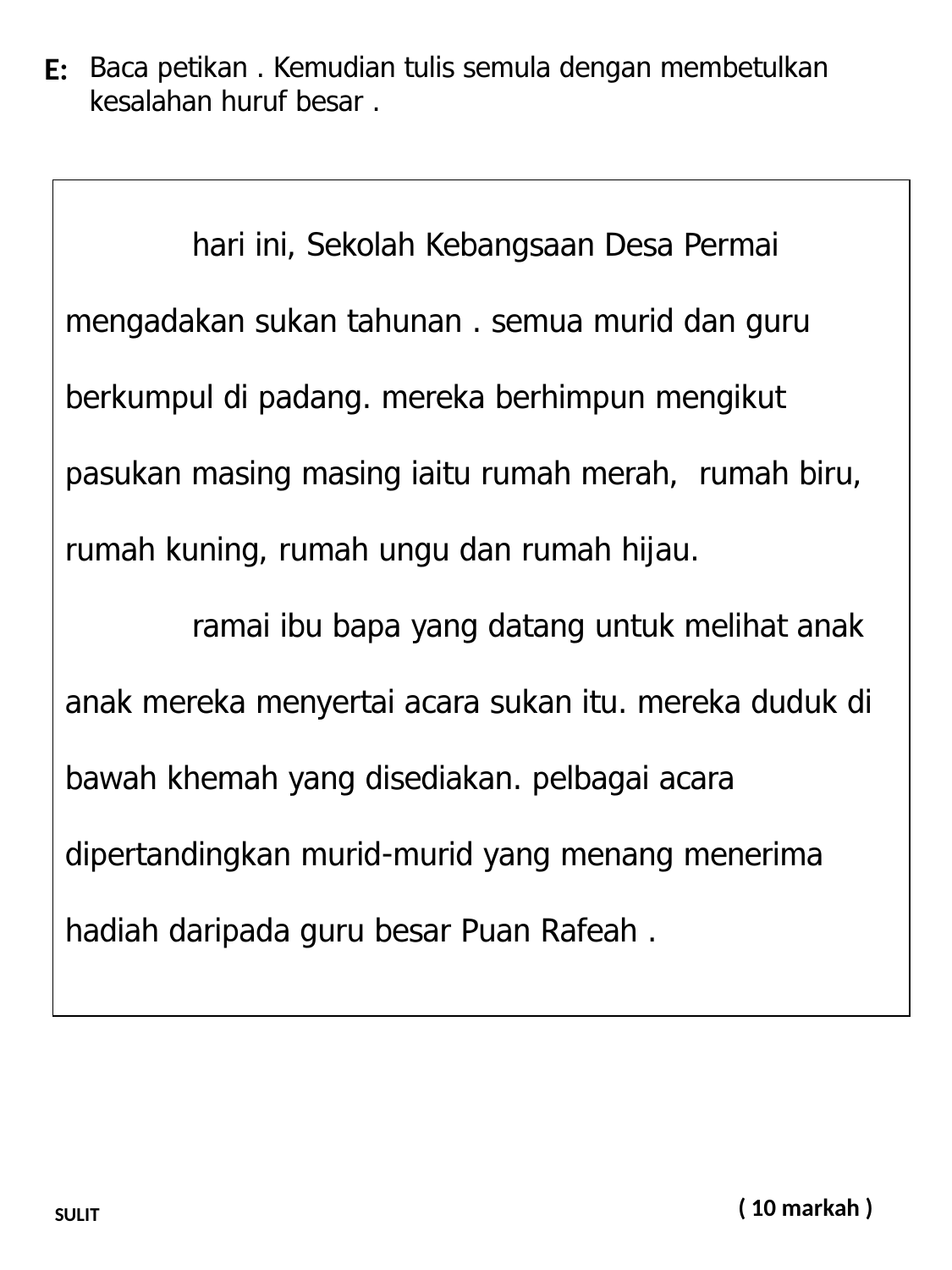

E:
    Baca petikan . Kemudian tulis semula dengan membetulkan
    kesalahan huruf besar .

	hari ini, Sekolah Kebangsaan Desa Permai mengadakan sukan tahunan . semua murid dan guru berkumpul di padang. mereka berhimpun mengikut pasukan masing masing iaitu rumah merah,  rumah biru, rumah kuning, rumah ungu dan rumah hijau.
	ramai ibu bapa yang datang untuk melihat anak anak mereka menyertai acara sukan itu. mereka duduk di bawah khemah yang disediakan. pelbagai acara dipertandingkan murid-murid yang menang menerima hadiah daripada guru besar Puan Rafeah .
     ( 10 markah )
SULIT